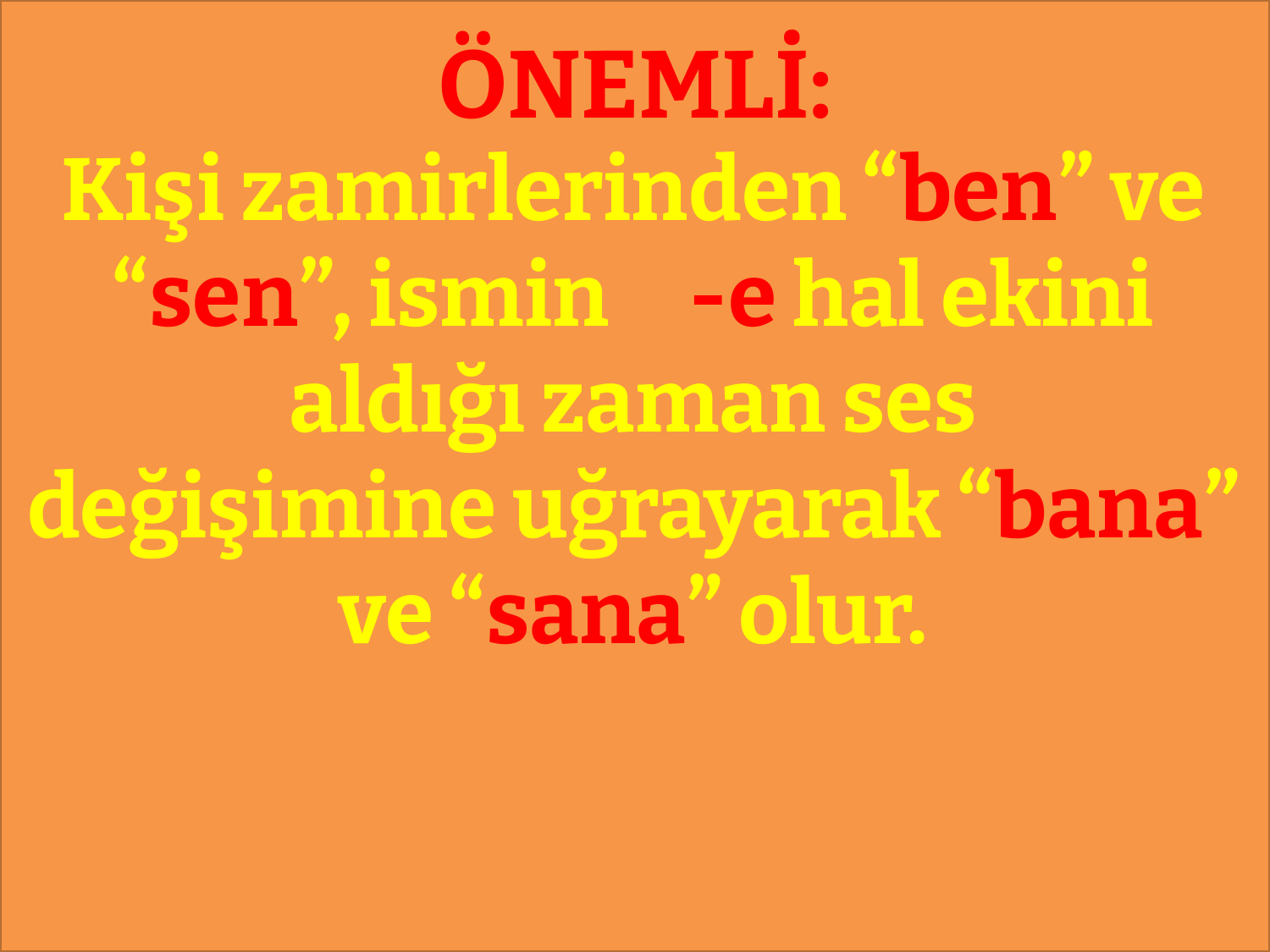

ÖNEMLİ:
Kişi zamirlerinden “ben” ve “sen”, ismin     -e hal ekini aldığı zaman ses
değişimine uğrayarak “bana” ve “sana” olur.
#